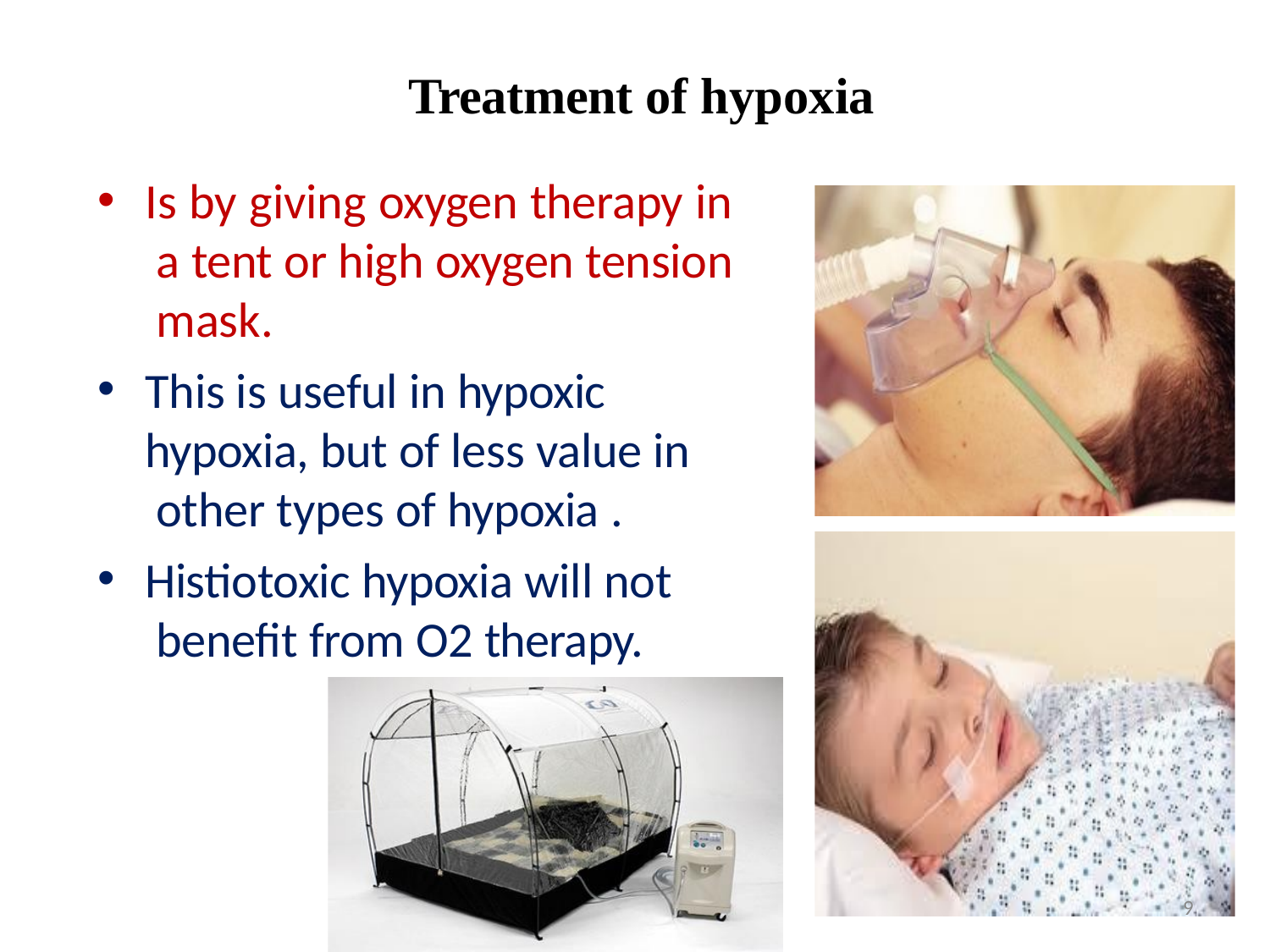

# Treatment of hypoxia
Is by giving oxygen therapy in  a tent or high oxygen tension  mask.
This is useful in hypoxic  hypoxia, but of less value in  other types of hypoxia .
Histiotoxic hypoxia will not  benefit from O2 therapy.

Dr.Aida Korish

9